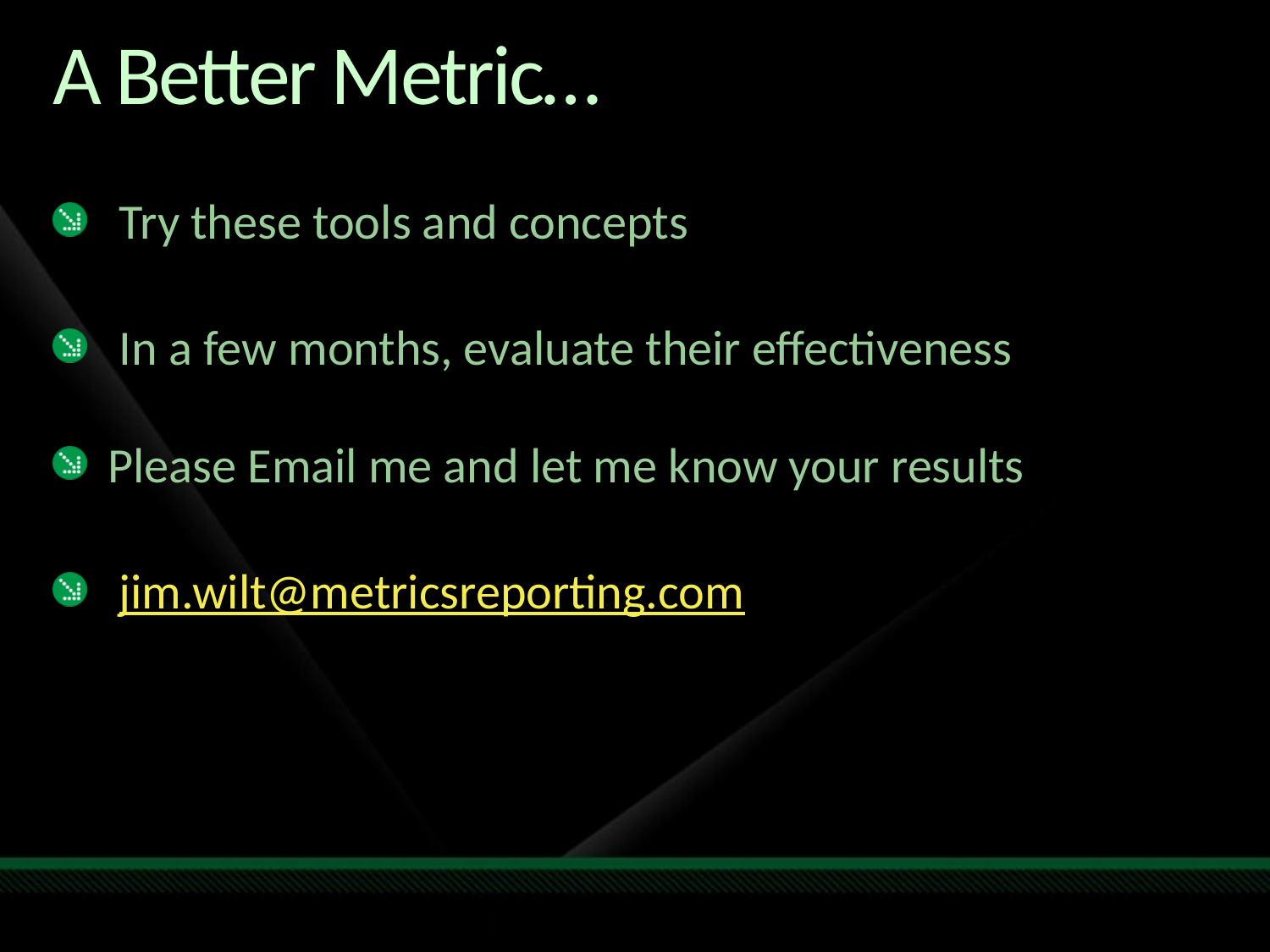

# A Better Metric…
 Try these tools and concepts

 In a few months, evaluate their effectiveness

Please Email me and let me know your results

 jim.wilt@metricsreporting.com